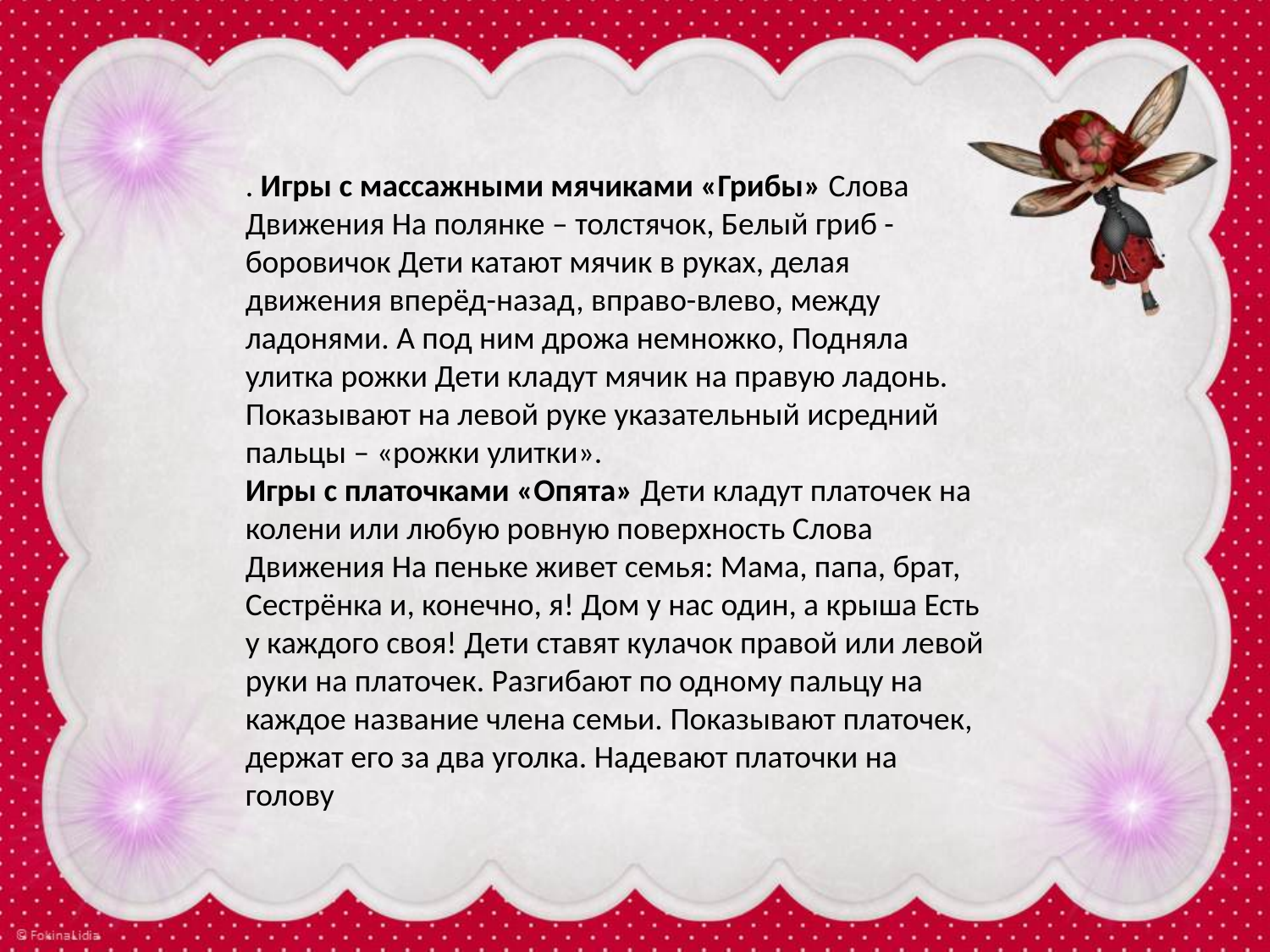

#
. Игры с массажными мячиками «Грибы» Слова Движения На полянке – толстячок, Белый гриб - боровичок Дети катают мячик в руках, делая движения вперёд-назад, вправо-влево, между ладонями. А под ним дрожа немножко, Подняла улитка рожки Дети кладут мячик на правую ладонь. Показывают на левой руке указательный исредний пальцы – «рожки улитки».
Игры с платочками «Опята» Дети кладут платочек на колени или любую ровную поверхность Слова Движения На пеньке живет семья: Мама, папа, брат, Сестрёнка и, конечно, я! Дом у нас один, а крыша Есть у каждого своя! Дети ставят кулачок правой или левой руки на платочек. Разгибают по одному пальцу на каждое название члена семьи. Показывают платочек, держат его за два уголка. Надевают платочки на голову